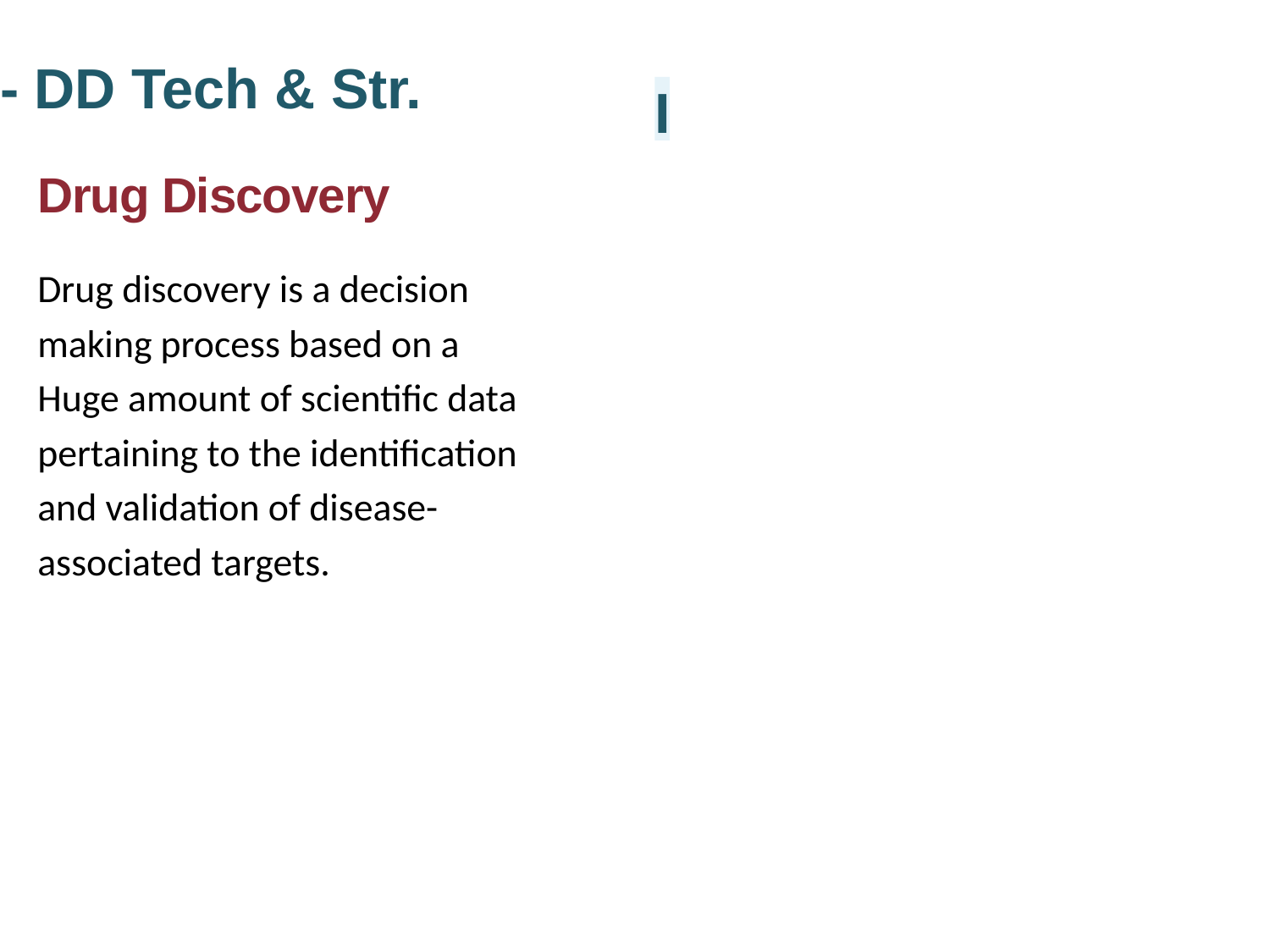

- DD Tech & Str.
I
Drug Discovery
Drug discovery is a decision making process based on a Huge amount of scientific data pertaining to the identification and validation of disease-associated targets.